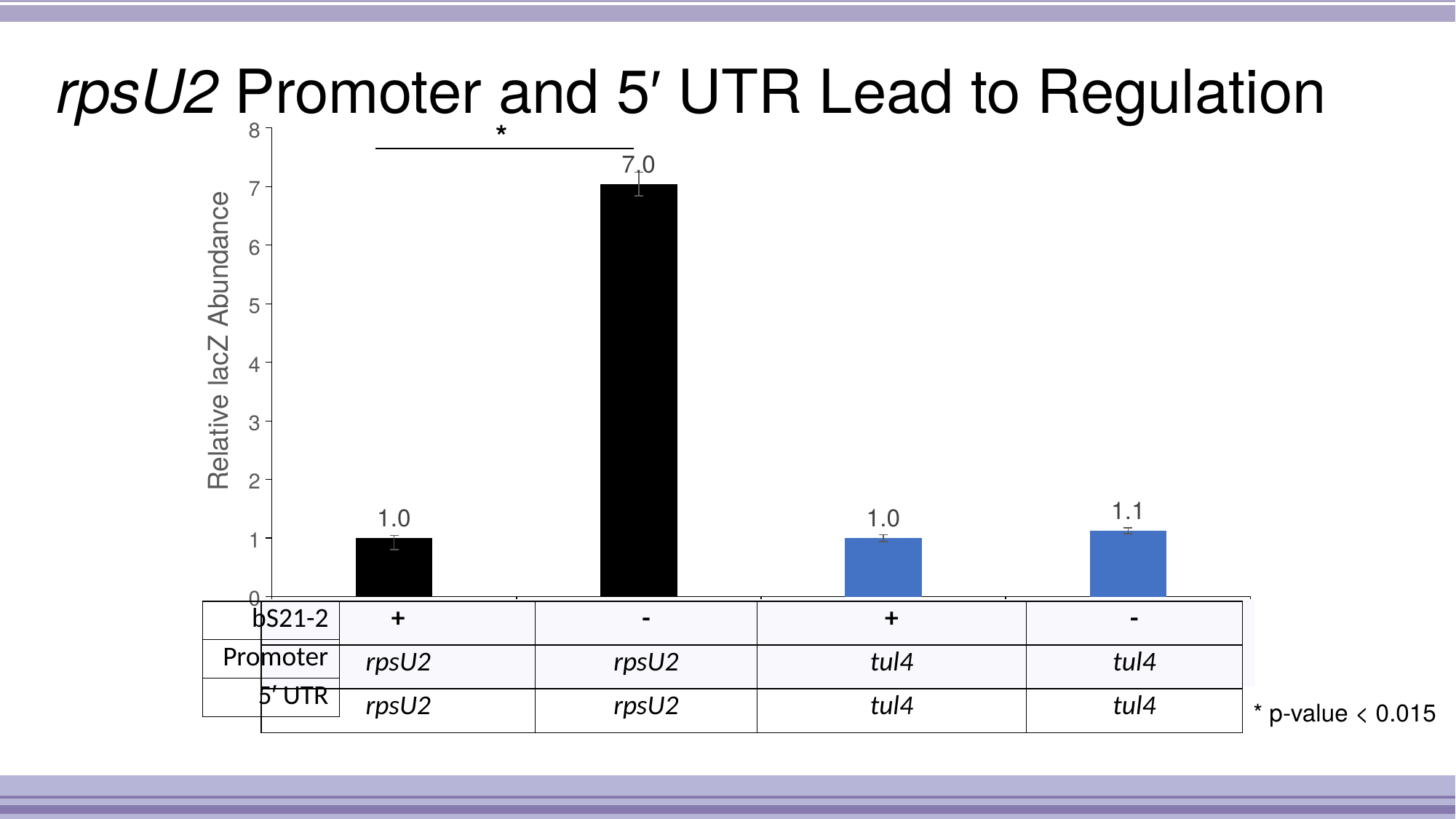

# rpsU2 Promoter and 5′ UTR Lead to Regulation

### Chart

| Category |  |
|---|---|
| rpsU2 | 1.0 |
| rpsU2 | 7.045346270998835 |
| tul4 | 1.0 |
| tul4 | 1.1265947439166926 |
*
| bS21-2 |
| --- |
| Promoter |
| 5′ UTR |
| + | - | + | - |
| --- | --- | --- | --- |
| rpsU2 | rpsU2 | tul4 | tul4 |
| rpsU2 | rpsU2 | tul4 | tul4 |
* p-value < 0.015